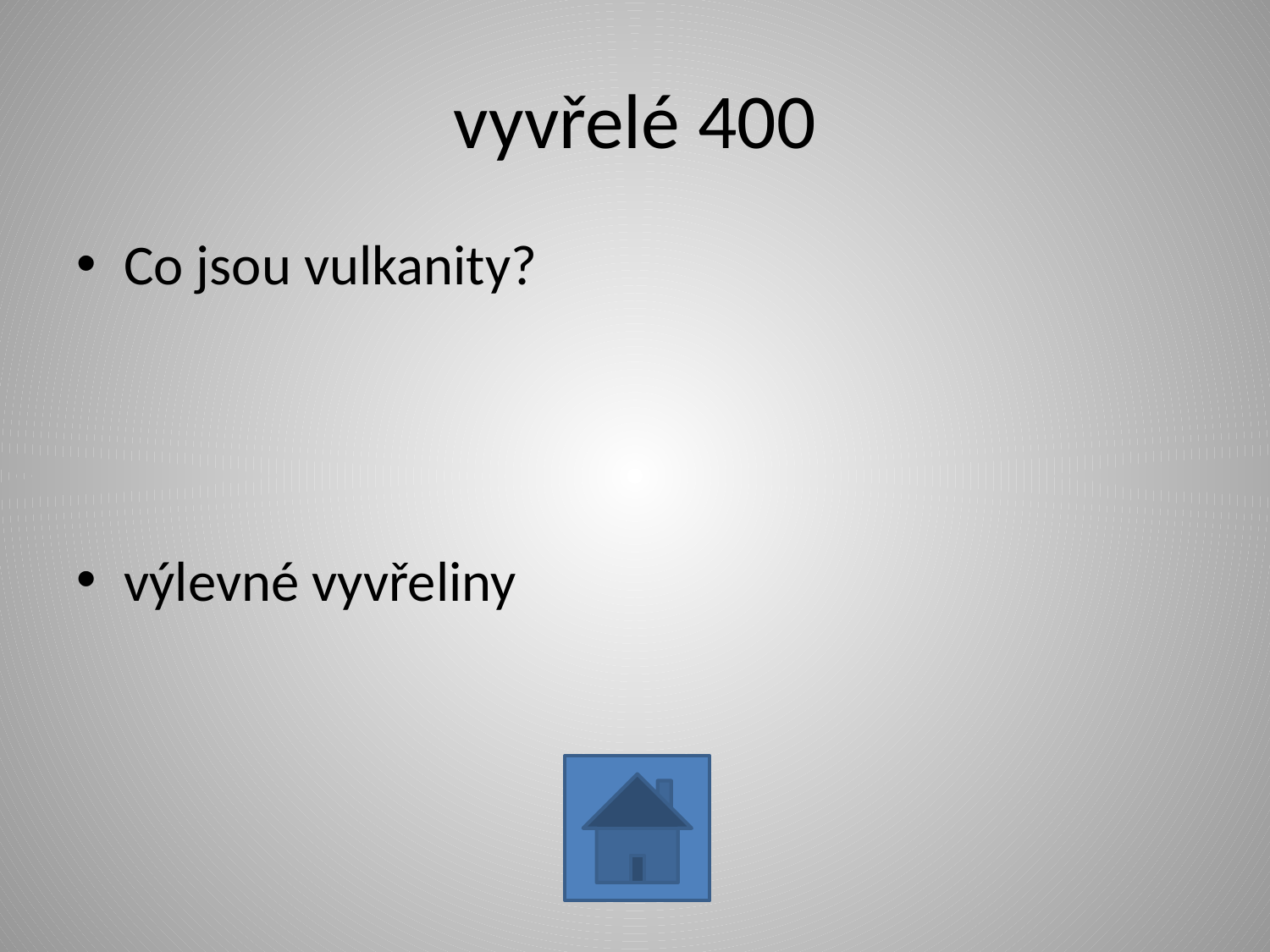

# vyvřelé 400
Co jsou vulkanity?

výlevné vyvřeliny